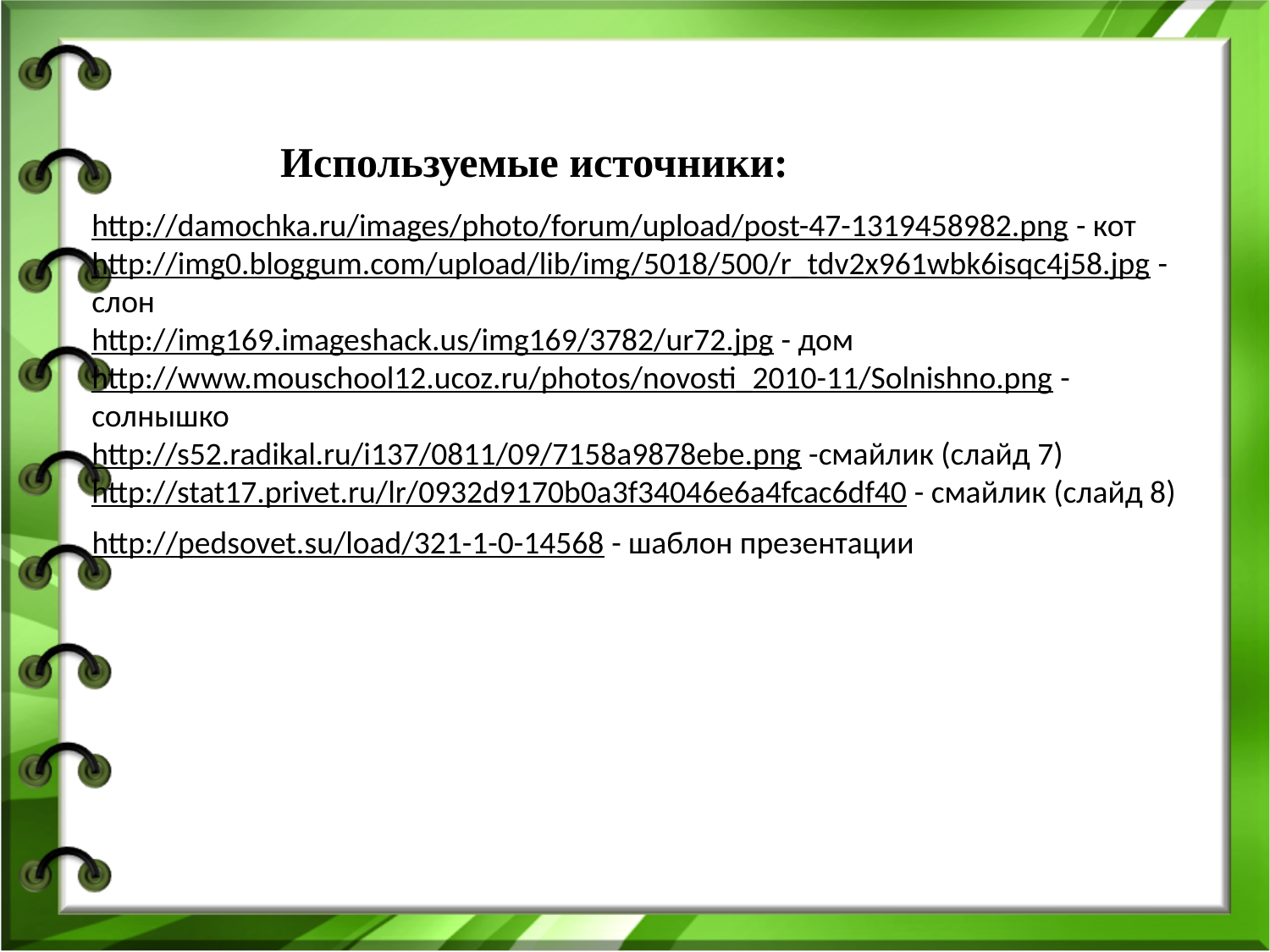

Используемые источники:
http://damochka.ru/images/photo/forum/upload/post-47-1319458982.png - кот
http://img0.bloggum.com/upload/lib/img/5018/500/r_tdv2x961wbk6isqc4j58.jpg - слон
http://img169.imageshack.us/img169/3782/ur72.jpg - дом
http://www.mouschool12.ucoz.ru/photos/novosti_2010-11/Solnishno.png - солнышко
http://s52.radikal.ru/i137/0811/09/7158a9878ebe.png -смайлик (слайд 7)
http://stat17.privet.ru/lr/0932d9170b0a3f34046e6a4fcac6df40 - смайлик (слайд 8)

http://pedsovet.su/load/321-1-0-14568 - шаблон презентации